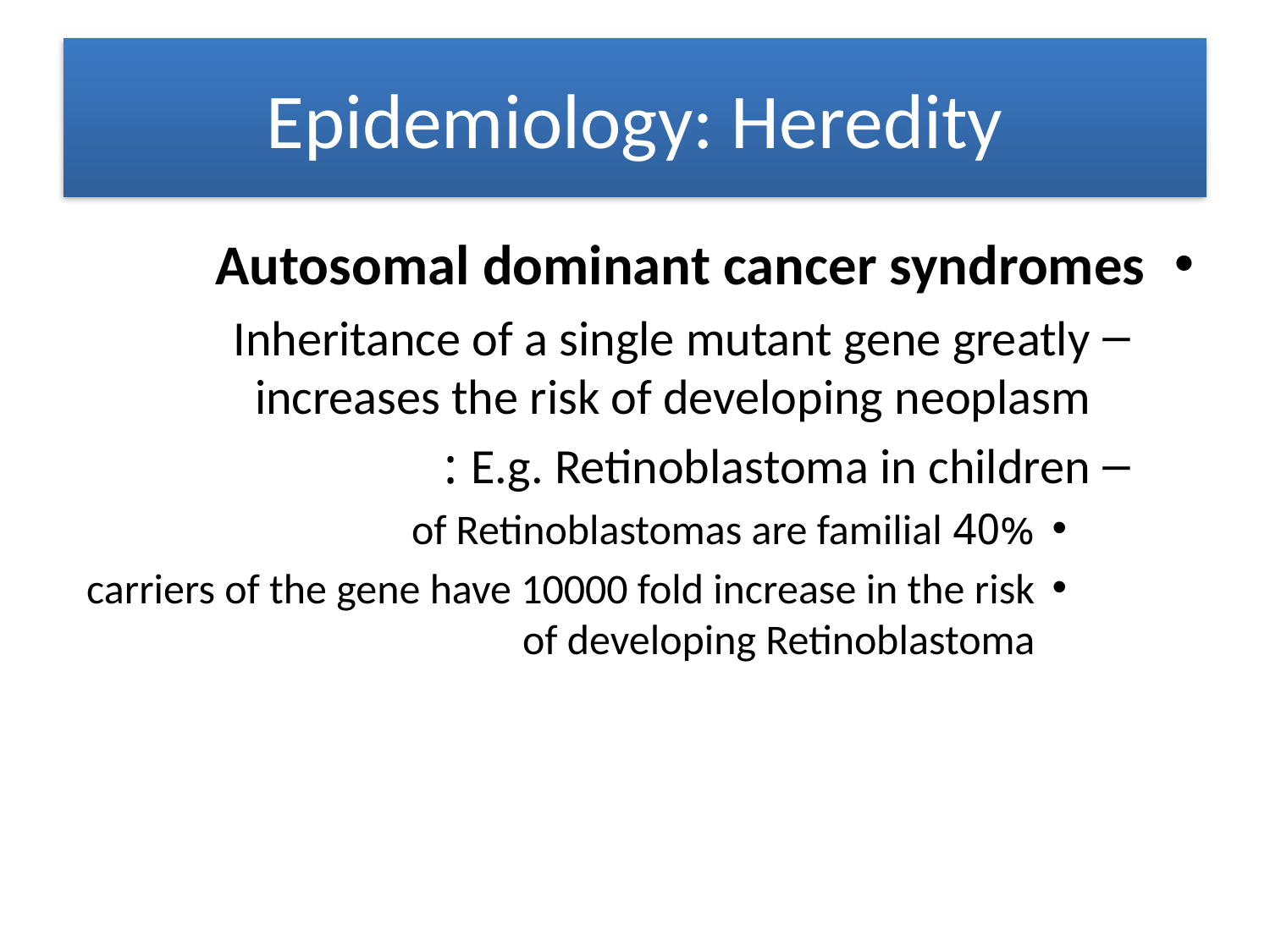

# Epidemiology: Heredity
Autosomal dominant cancer syndromes
Inheritance of a single mutant gene greatly increases the risk of developing neoplasm
E.g. Retinoblastoma in children :
40% of Retinoblastomas are familial
carriers of the gene have 10000 fold increase in the risk of developing Retinoblastoma